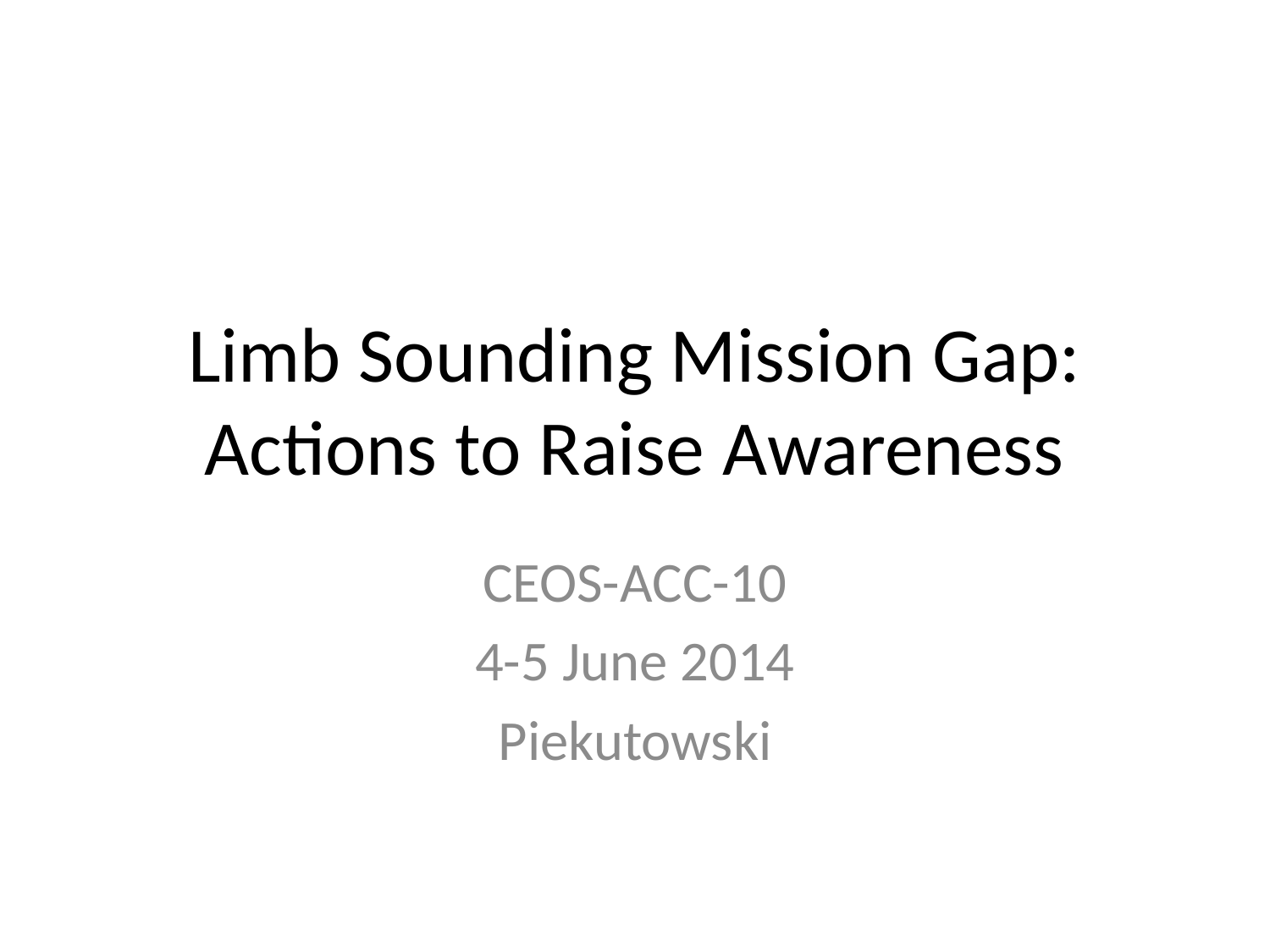

# Limb Sounding Mission Gap: Actions to Raise Awareness
CEOS-ACC-10
4-5 June 2014
Piekutowski